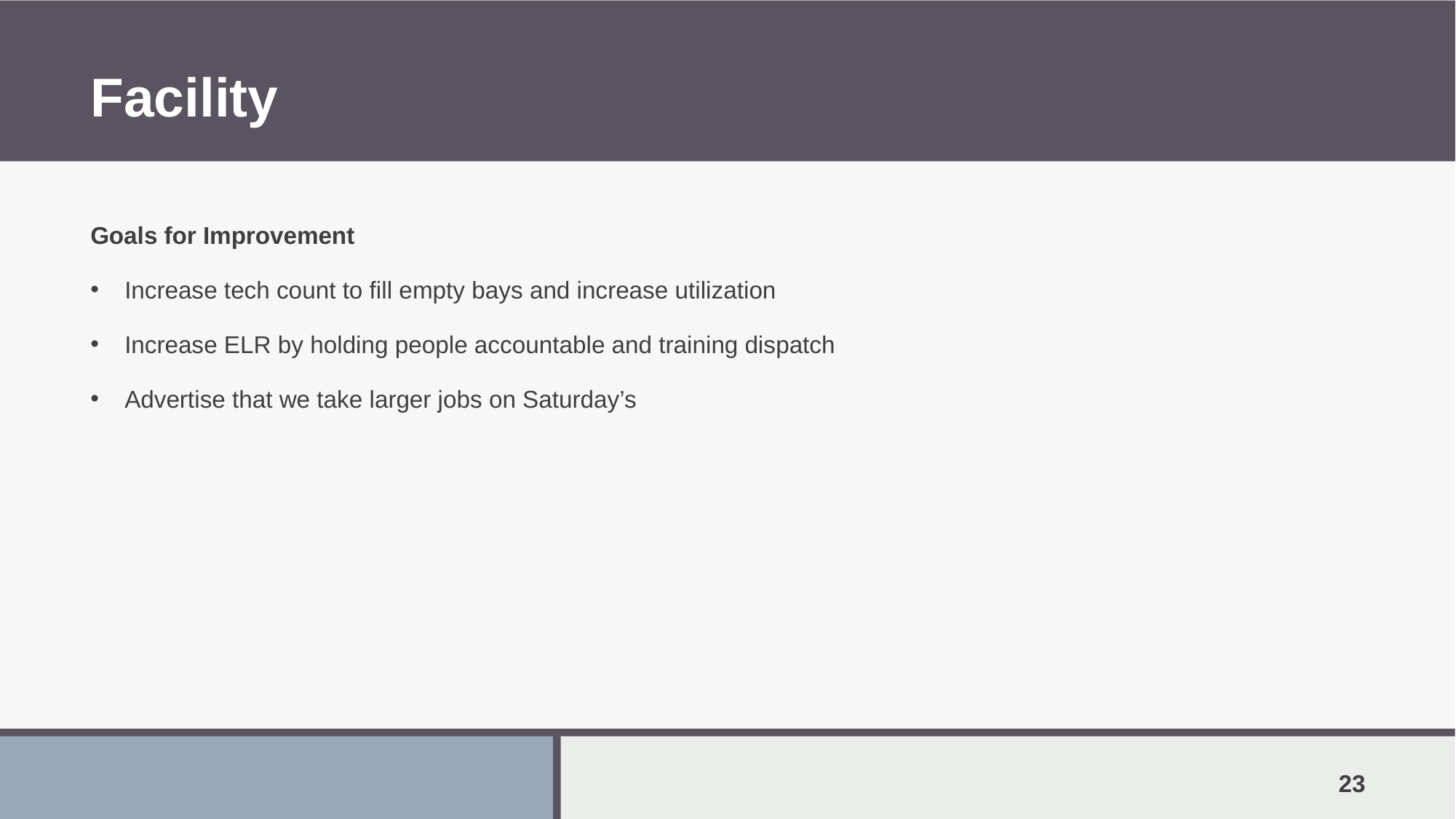

# Facility
Goals for Improvement
Increase tech count to fill empty bays and increase utilization
Increase ELR by holding people accountable and training dispatch
Advertise that we take larger jobs on Saturday’s

23